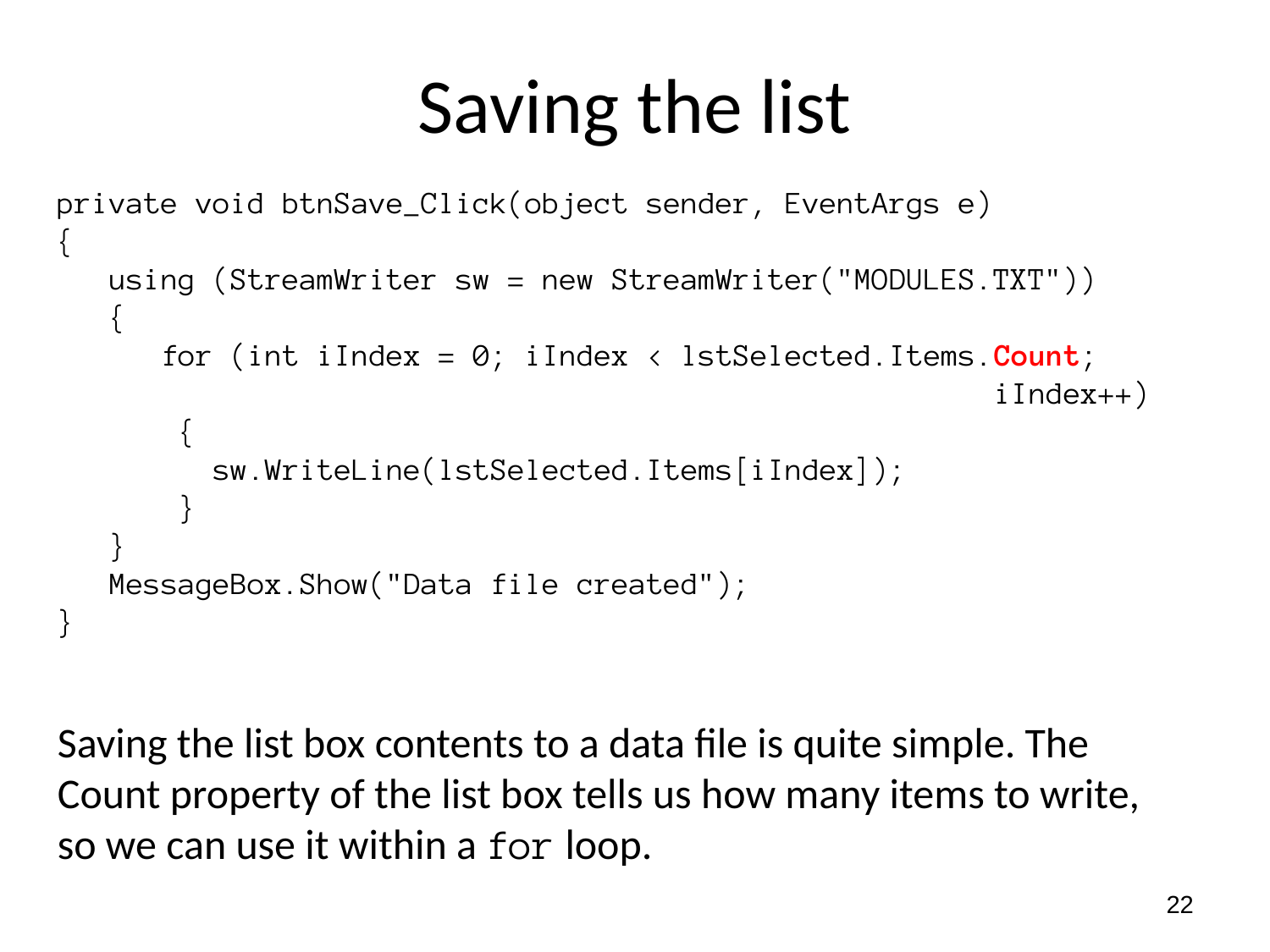

# Saving the list
private void btnSave_Click(object sender, EventArgs e)
{
   using (StreamWriter sw = new StreamWriter("MODULES.TXT"))
   {
      for (int iIndex = 0; iIndex < lstSelected.Items.Count;
                                                      iIndex++)
       {
         sw.WriteLine(lstSelected.Items[iIndex]);
       }
   }
   MessageBox.Show("Data file created");
}

Saving the list box contents to a data file is quite simple. The Count property of the list box tells us how many items to write, so we can use it within a for loop.
22